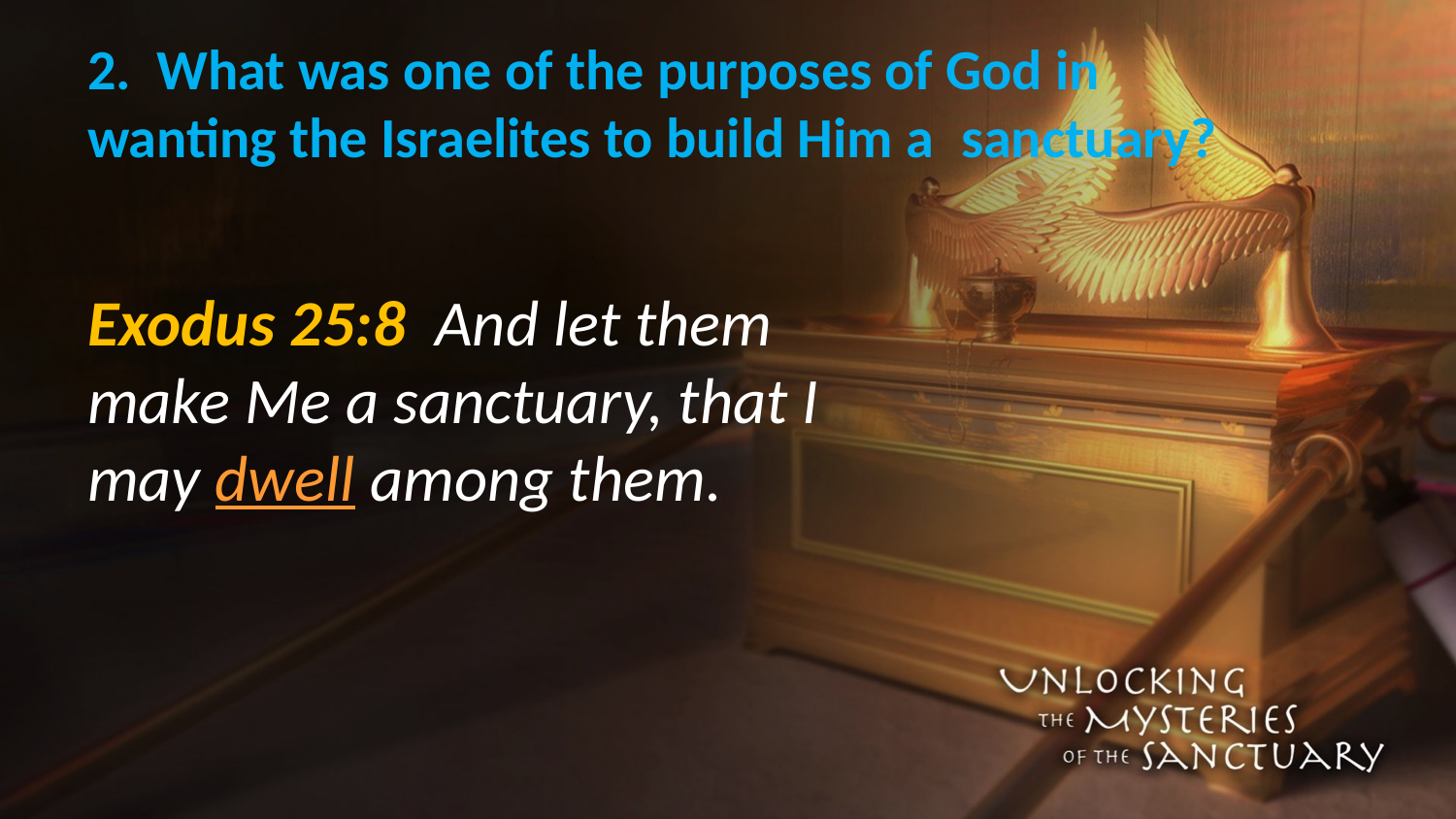

# 2.  What was one of the purposes of God in 	wanting the Israelites to build Him a 	sanctuary?

Exodus 25:8  And let them make Me a sanctuary, that I may dwell among them.